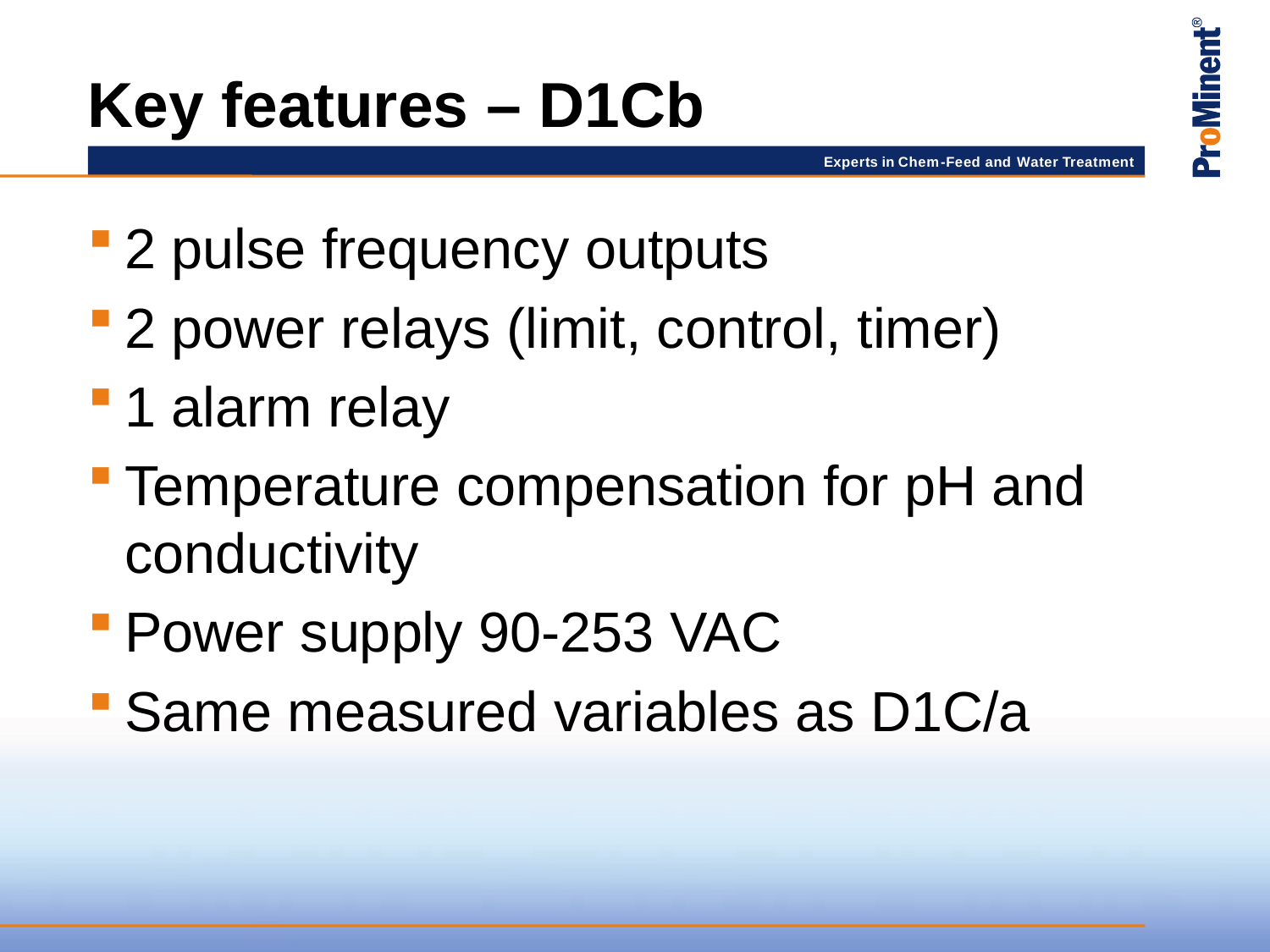

# Key features – D1Cb
2 pulse frequency outputs
2 power relays (limit, control, timer)
1 alarm relay
Temperature compensation for pH and conductivity
Power supply 90-253 VAC
Same measured variables as D1C/a

Garth     Mike     Noel      Dave     Alex     Ken     Jim/Dan     Mike     Harry     Earl     David